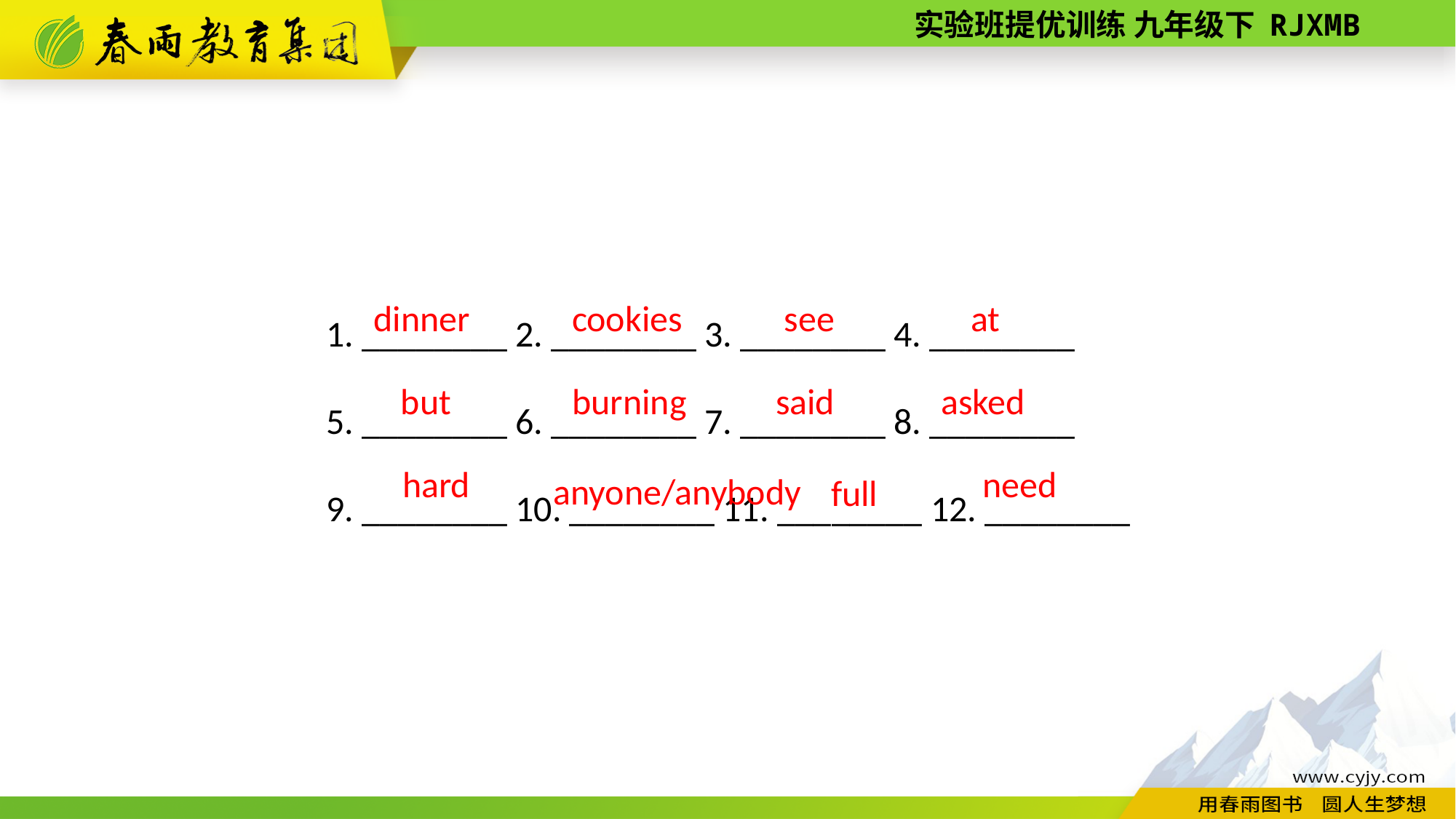

1. ________ 2. ________ 3. ________ 4. ________
5. ________ 6. ________ 7. ________ 8. ________
9. ________ 10. ________ 11. ________ 12. ________
see
at
cookies
dinner
 but
burning
said
asked
hard
need
anyone/anybody
full